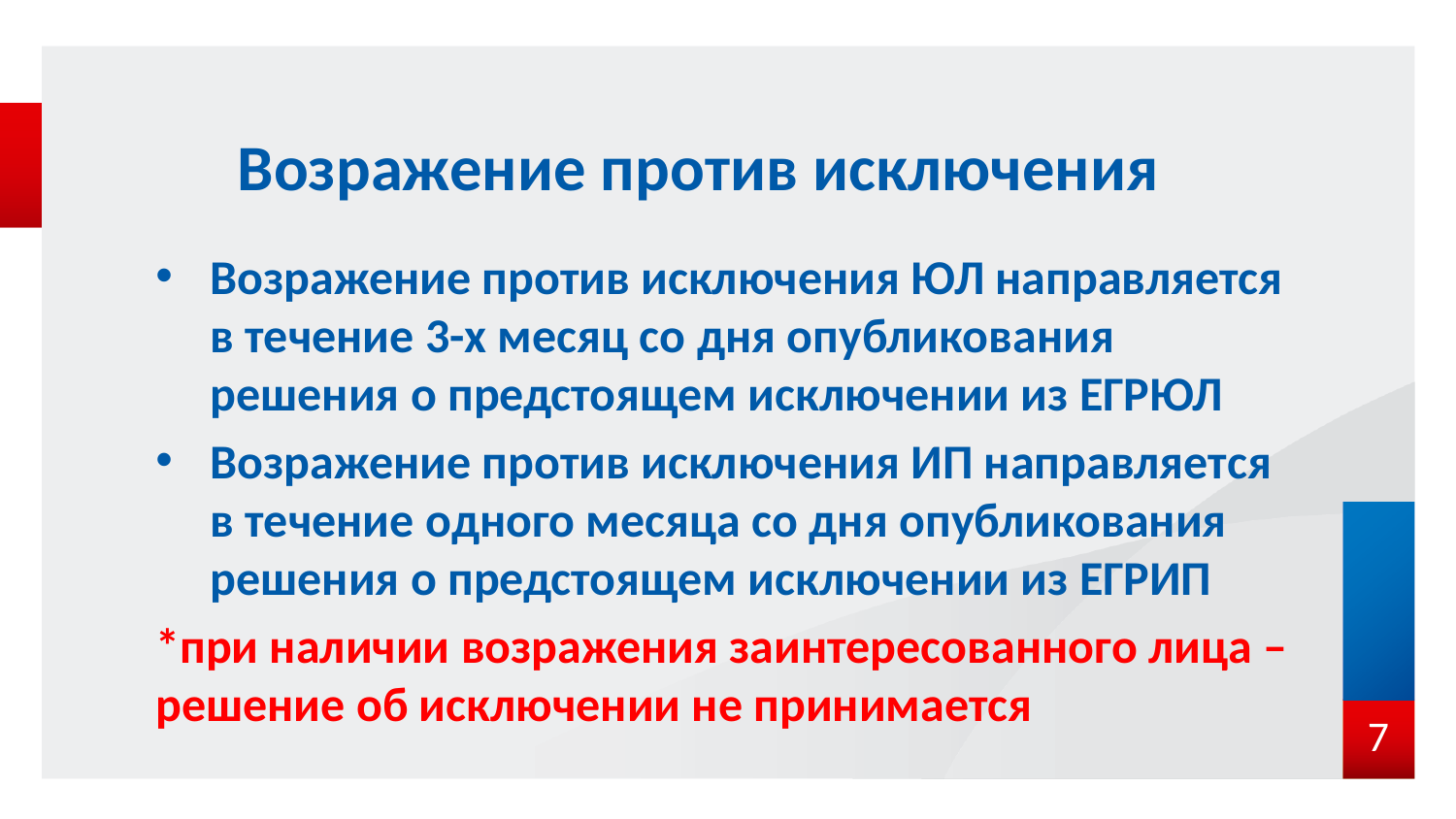

# Возражение против исключения
Возражение против исключения ЮЛ направляется в течение 3-х месяц со дня опубликования решения о предстоящем исключении из ЕГРЮЛ
Возражение против исключения ИП направляется в течение одного месяца со дня опубликования решения о предстоящем исключении из ЕГРИП
*при наличии возражения заинтересованного лица – решение об исключении не принимается

7